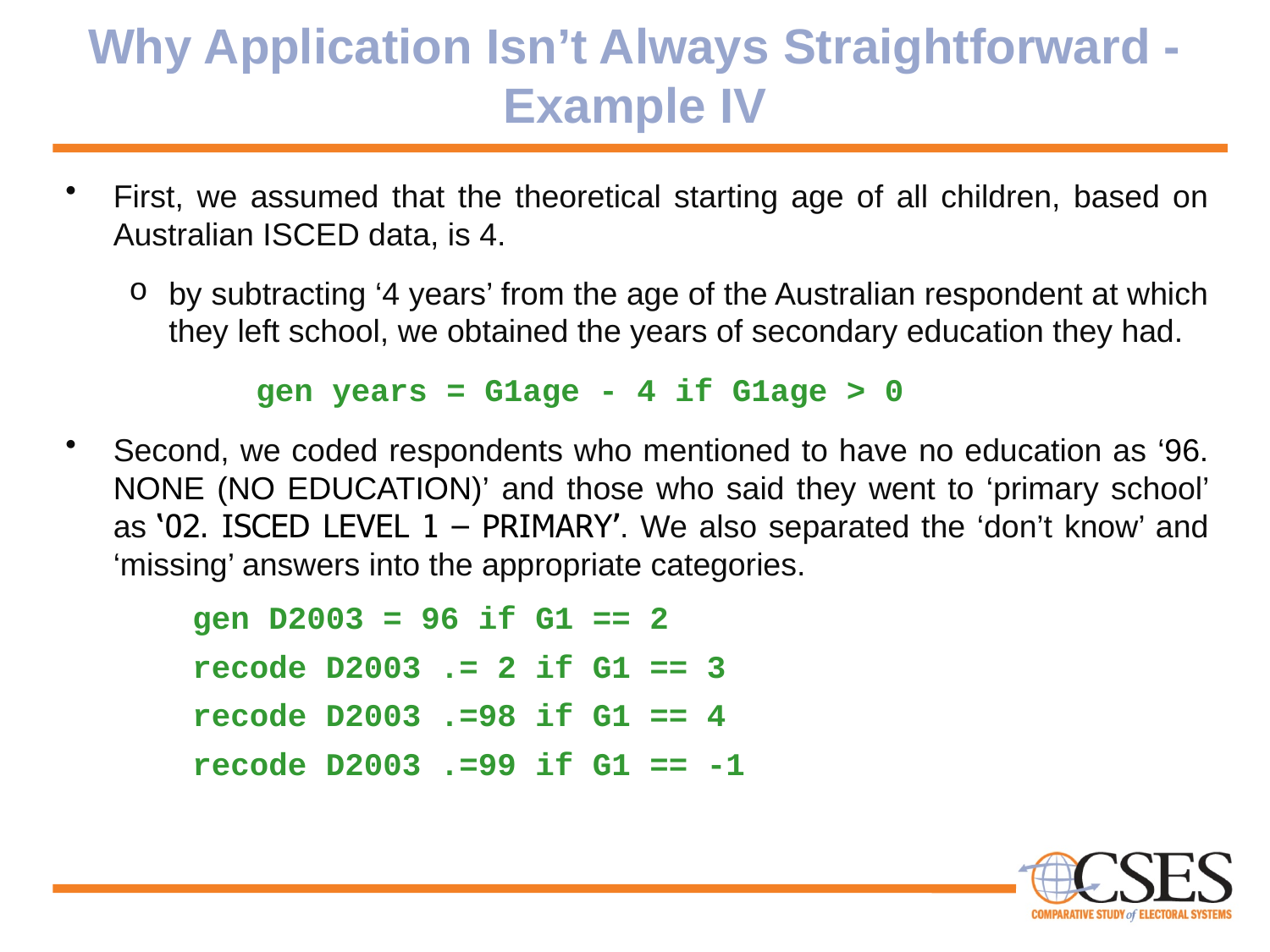

# Why Application Isn’t Always Straightforward - Example IV
First, we assumed that the theoretical starting age of all children, based on Australian ISCED data, is 4.
by subtracting ‘4 years’ from the age of the Australian respondent at which they left school, we obtained the years of secondary education they had.
	gen years = G1age - 4 if G1age > 0
Second, we coded respondents who mentioned to have no education as ‘96. NONE (NO EDUCATION)’ and those who said they went to ‘primary school’ as ‘02. ISCED LEVEL 1 – PRIMARY’. We also separated the ‘don’t know’ and ‘missing’ answers into the appropriate categories.
	gen D2003 = 96 if G1 == 2
	recode D2003 .= 2 if G1 == 3
	recode D2003 .=98 if G1 == 4
	recode D2003 .=99 if G1 == -1